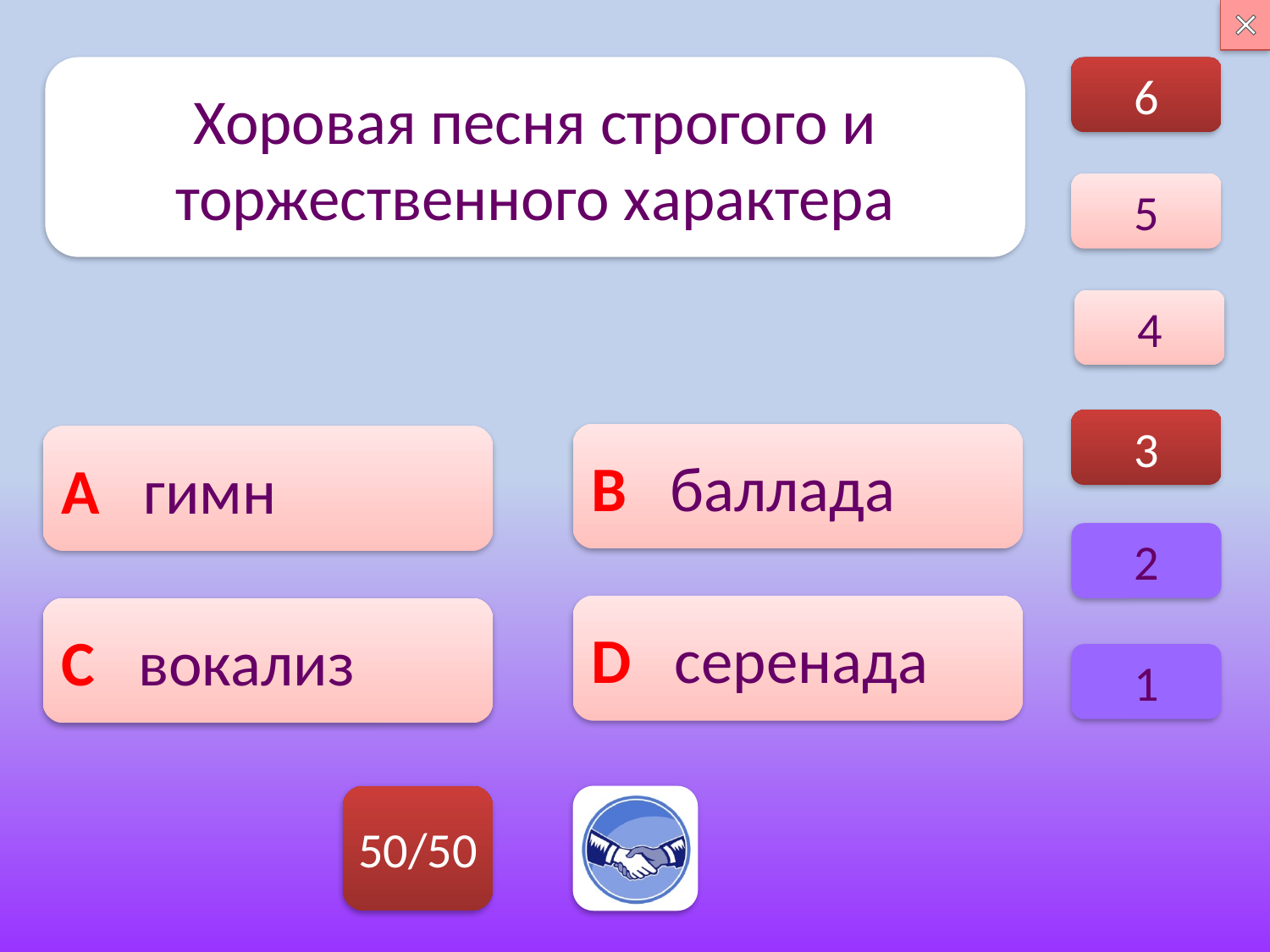

6
Хоровая песня строгого и торжественного характера
5
4
3
В   баллада
А   гимн
2
D   серенада
C   вокализ
1
50/50